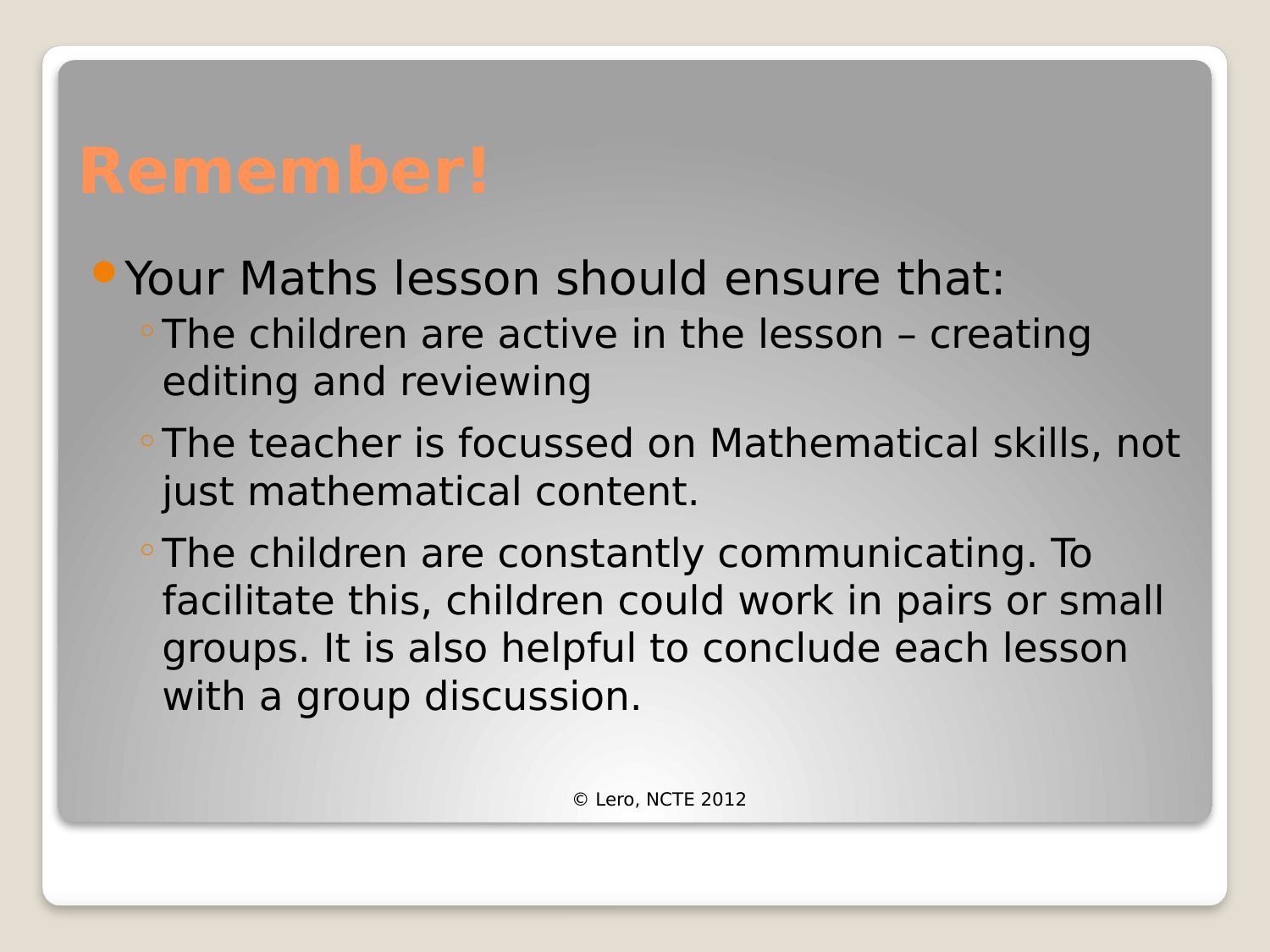

# Remember!
Your Maths lesson should ensure that:
The children are active in the lesson – creating editing and reviewing
The teacher is focussed on Mathematical skills, not just mathematical content.
The children are constantly communicating. To facilitate this, children could work in pairs or small groups. It is also helpful to conclude each lesson with a group discussion.

© Lero, NCTE 2012